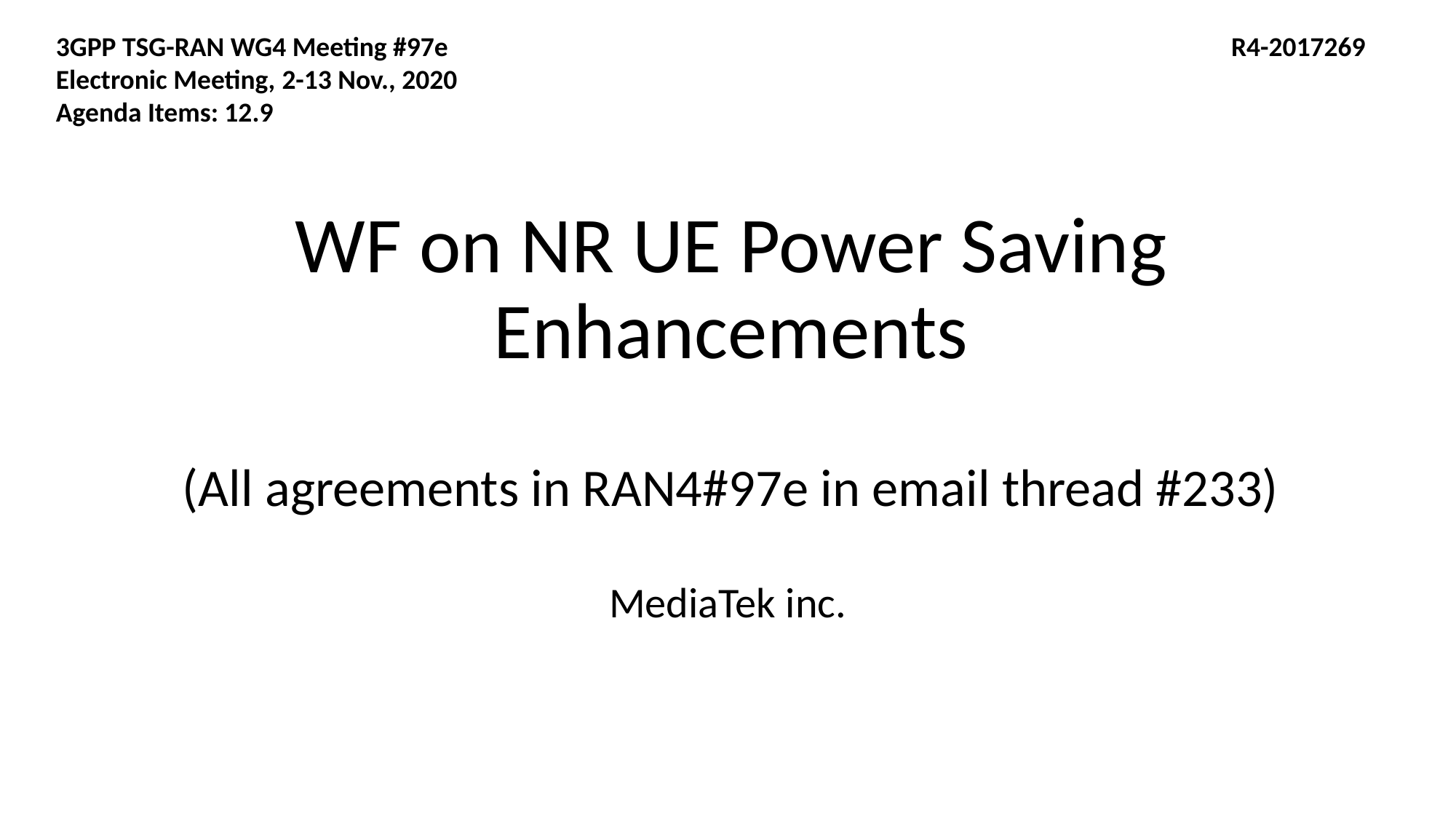

3GPP TSG-RAN WG4 Meeting #97e                                                                                                                               R4-2017269
Electronic Meeting, 2-13 Nov., 2020
Agenda Items: 12.9
# WF on NR UE Power Saving Enhancements (All agreements in RAN4#97e in email thread #233)
MediaTek inc.